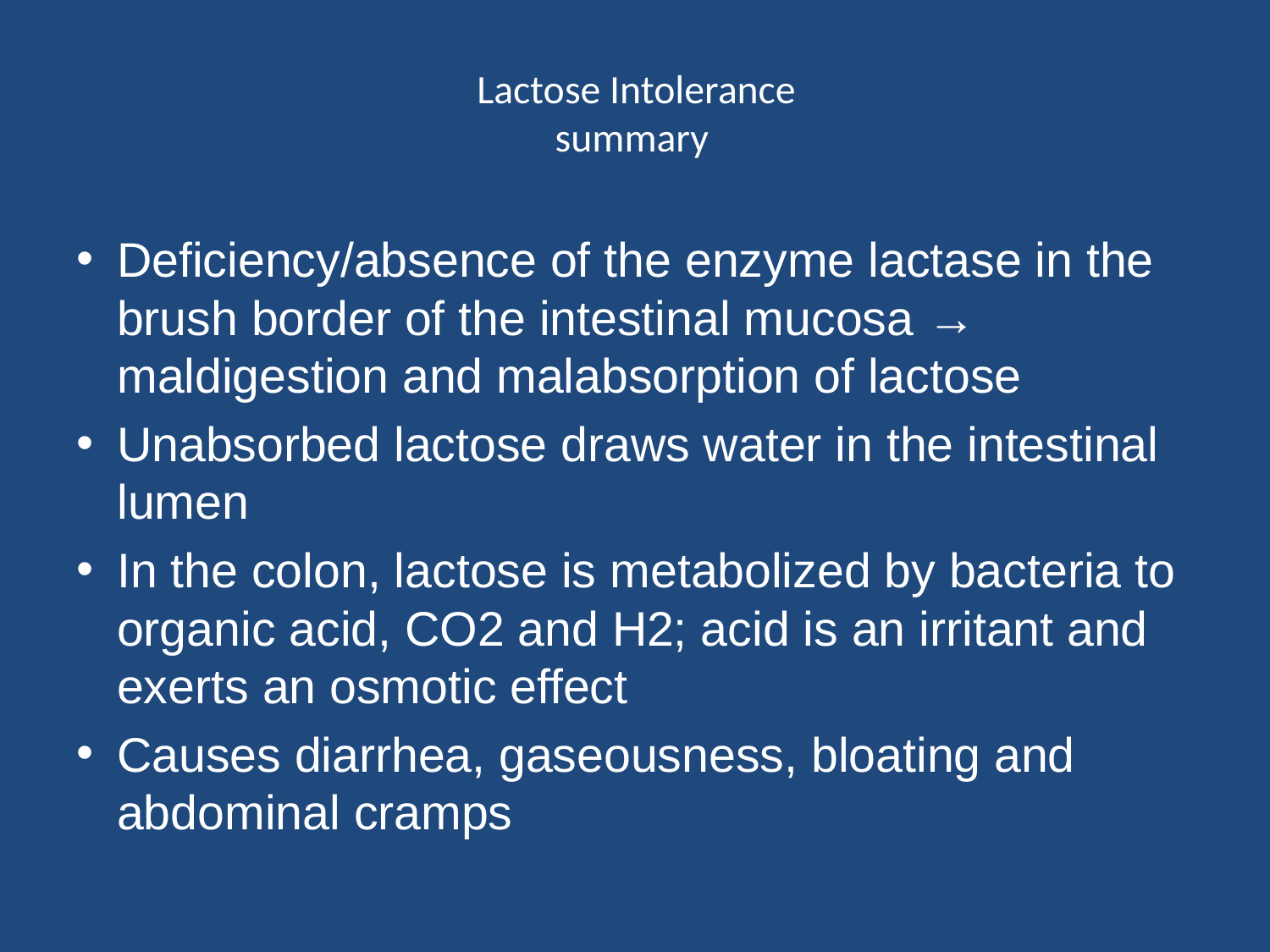

# Lactose Intolerance summary
Deficiency/absence of the enzyme lactase in the brush border of the intestinal mucosa → maldigestion and malabsorption of lactose
Unabsorbed lactose draws water in the intestinal lumen
In the colon, lactose is metabolized by bacteria to organic acid, CO2 and H2; acid is an irritant and exerts an osmotic effect
Causes diarrhea, gaseousness, bloating and abdominal cramps